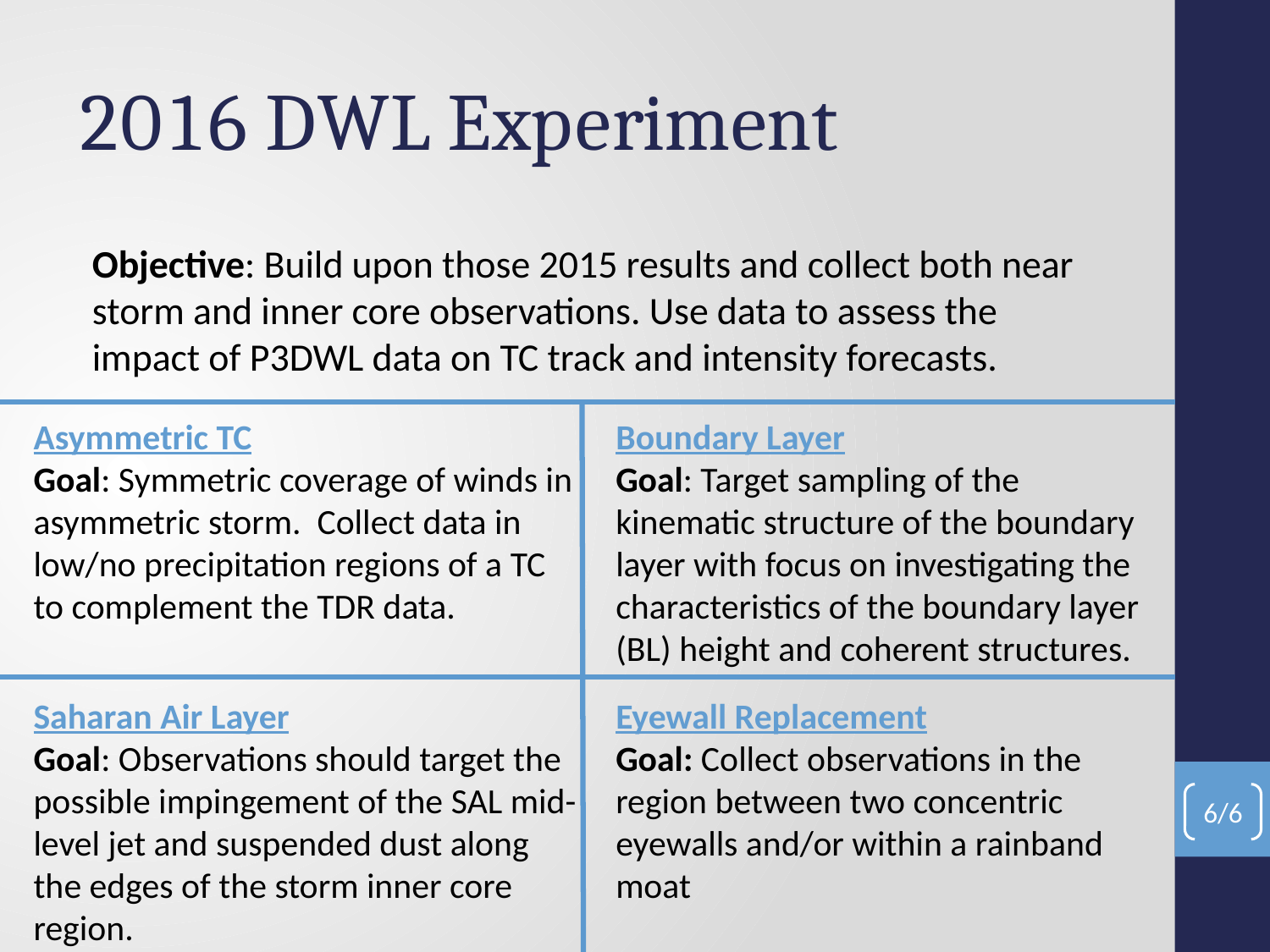

# 2016 DWL Experiment
Objective: Build upon those 2015 results and collect both near storm and inner core observations. Use data to assess the impact of P3DWL data on TC track and intensity forecasts.
Boundary Layer
Goal: Target sampling of the kinematic structure of the boundary layer with focus on investigating the characteristics of the boundary layer (BL) height and coherent structures.
Asymmetric TC
Goal: Symmetric coverage of winds in asymmetric storm.  Collect data in low/no precipitation regions of a TC to complement the TDR data.
Saharan Air Layer
Goal: Observations should target the possible impingement of the SAL mid-level jet and suspended dust along the edges of the storm inner core region.
Eyewall Replacement
Goal: Collect observations in the region between two concentric eyewalls and/or within a rainband moat
6/6